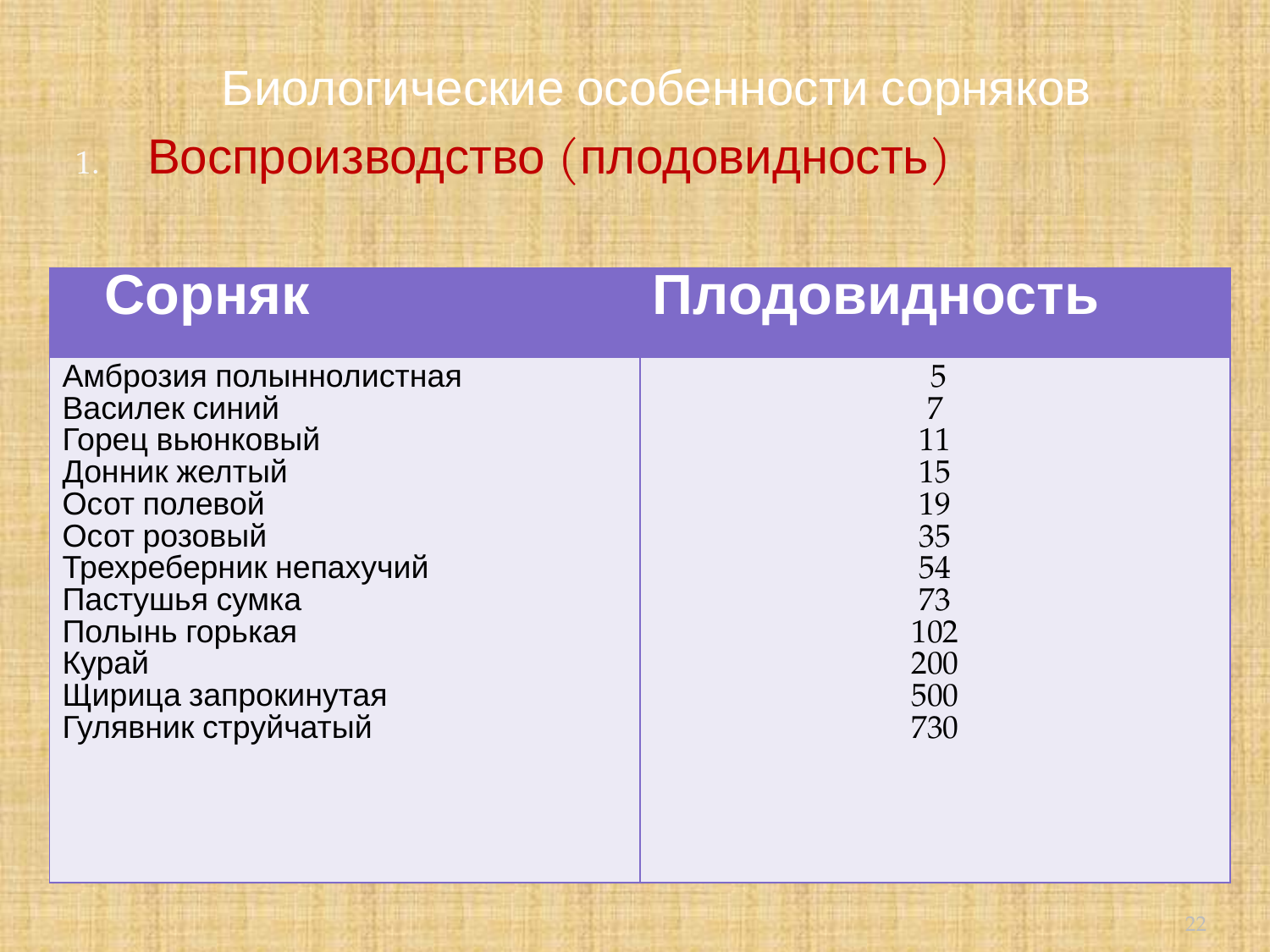

Биологические особенности сорняков
Воспроизводство (плодовидность)

| Сорняк | Плодовидность |
| --- | --- |
| Амброзия полыннолистная Василек синий Горец вьюнковый Донник желтый Осот полевой Осот розовый Трехреберник непахучий Пастушья сумка Полынь горькая Курай Щирица запрокинутая Гулявник струйчатый | 5 7 11 15 19 35 54 73 102 200 500 730 |
22